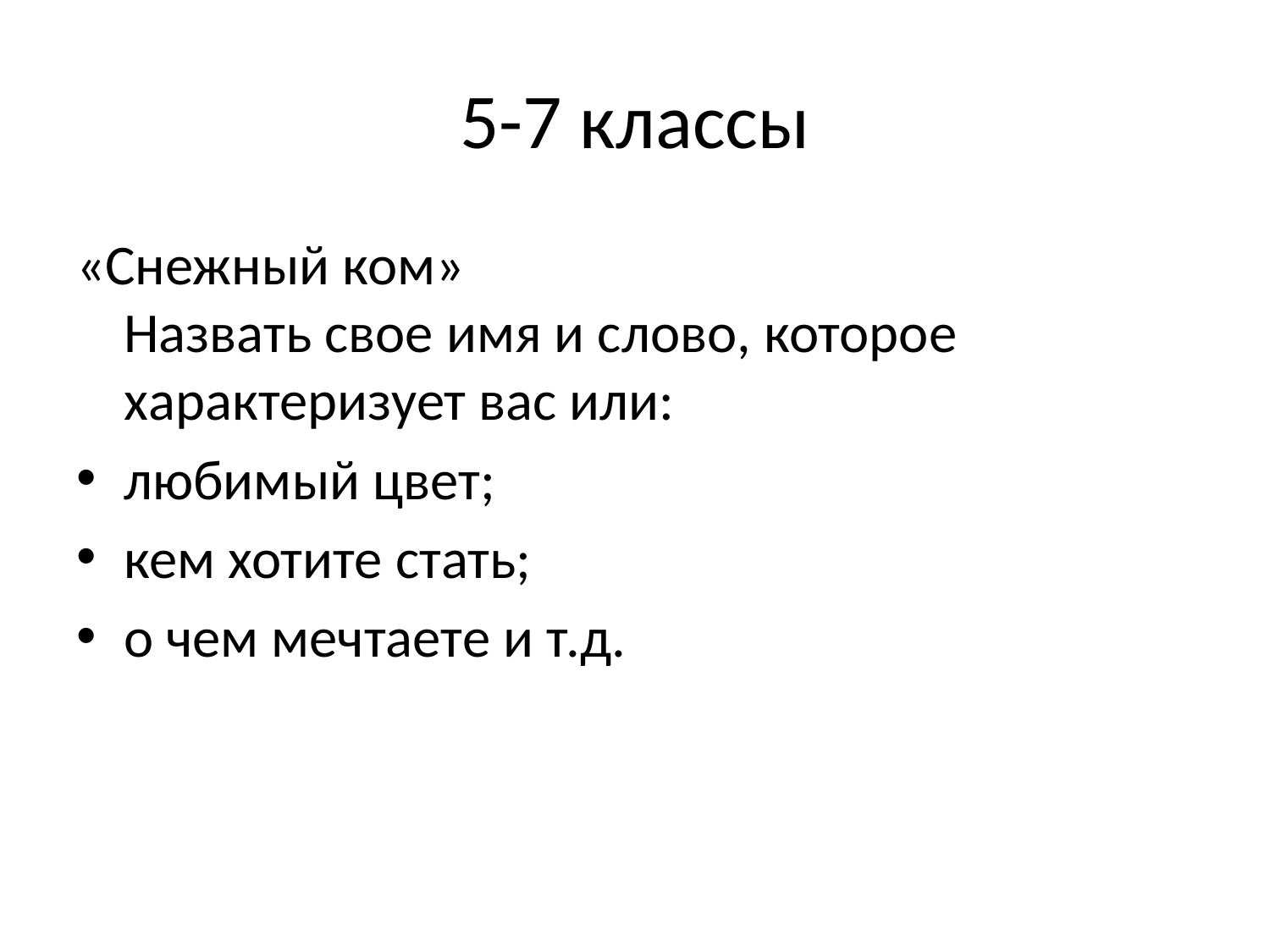

# 5-7 классы
«Снежный ком»
Назвать свое имя и слово, которое характеризует вас или:
любимый цвет;
кем хотите стать;
о чем мечтаете и т.д.